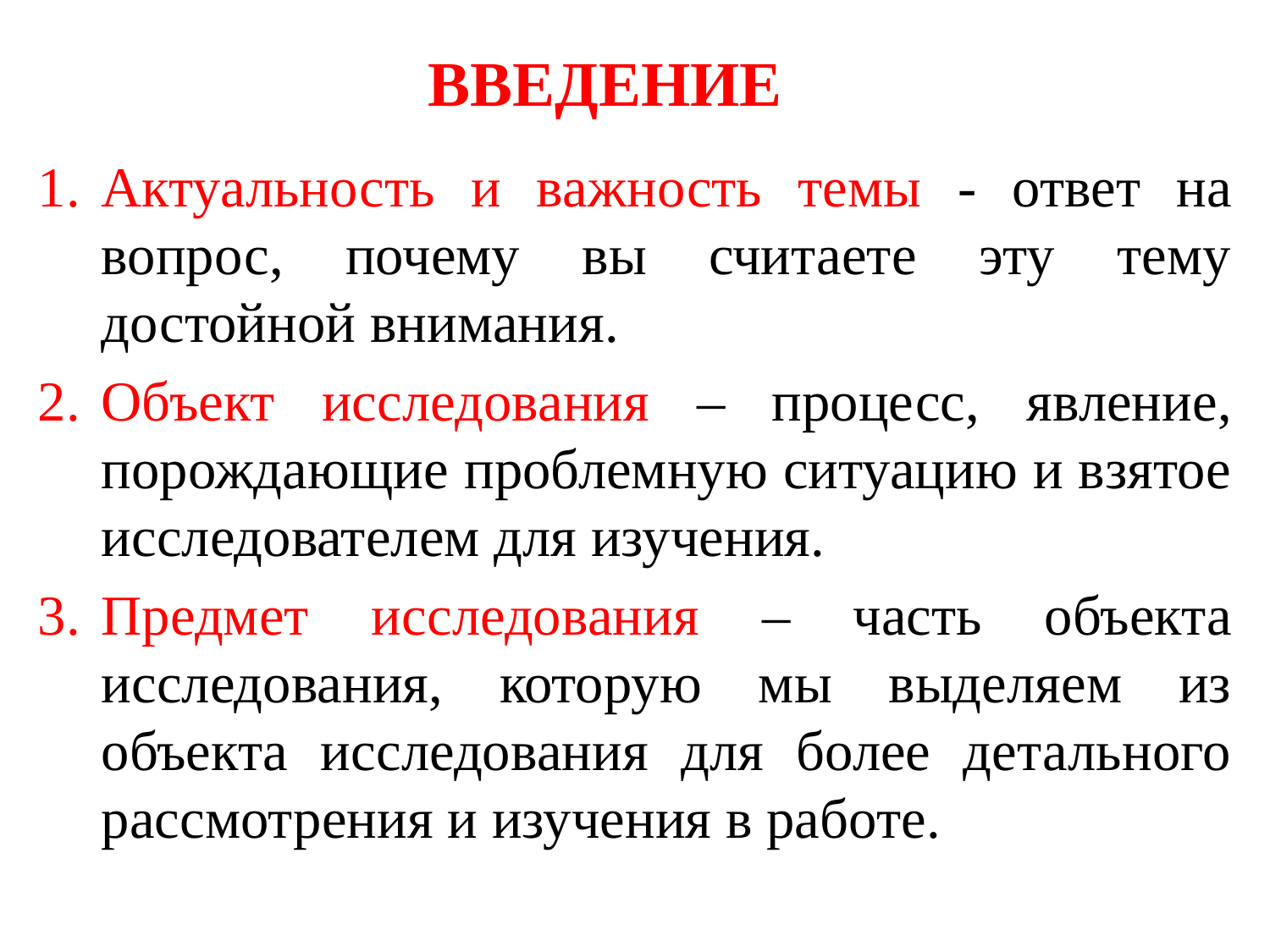

# Введение
Актуальность и важность темы - ответ на вопрос, почему вы считаете эту тему достойной внимания.
Объект исследования – процесс, явление, порождающие проблемную ситуацию и взятое исследователем для изучения.
Предмет исследования – часть объекта исследования, которую мы выделяем из объекта исследования для более детального рассмотрения и изучения в работе.